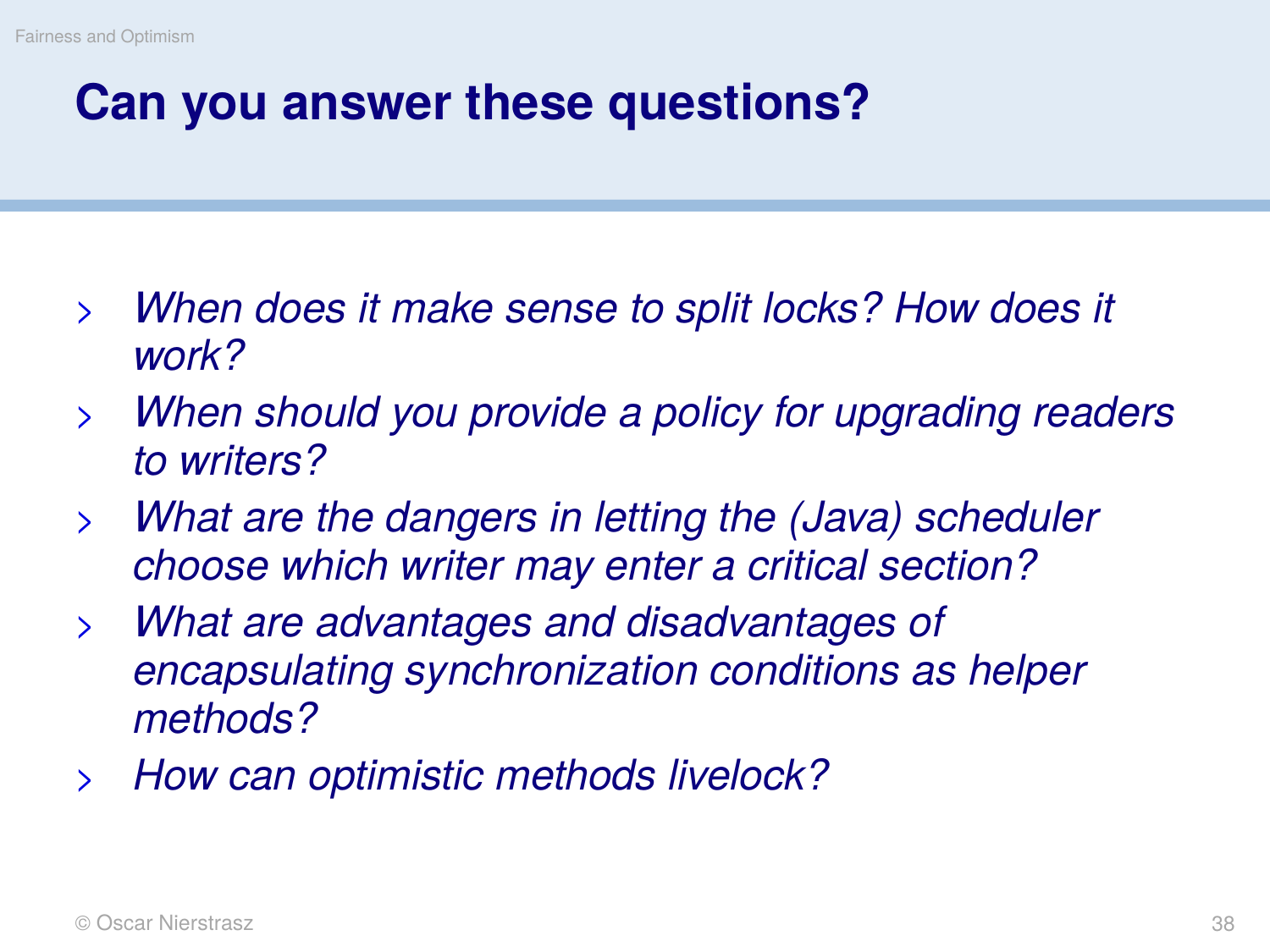

Fairness and Optimism
# Can you answer these questions?
When does it make sense to split locks? How does it work?
When should you provide a policy for upgrading readers to writers?
What are the dangers in letting the (Java) scheduler choose which writer may enter a critical section?
What are advantages and disadvantages of encapsulating synchronization conditions as helper methods?
How can optimistic methods livelock?
© Oscar Nierstrasz
38